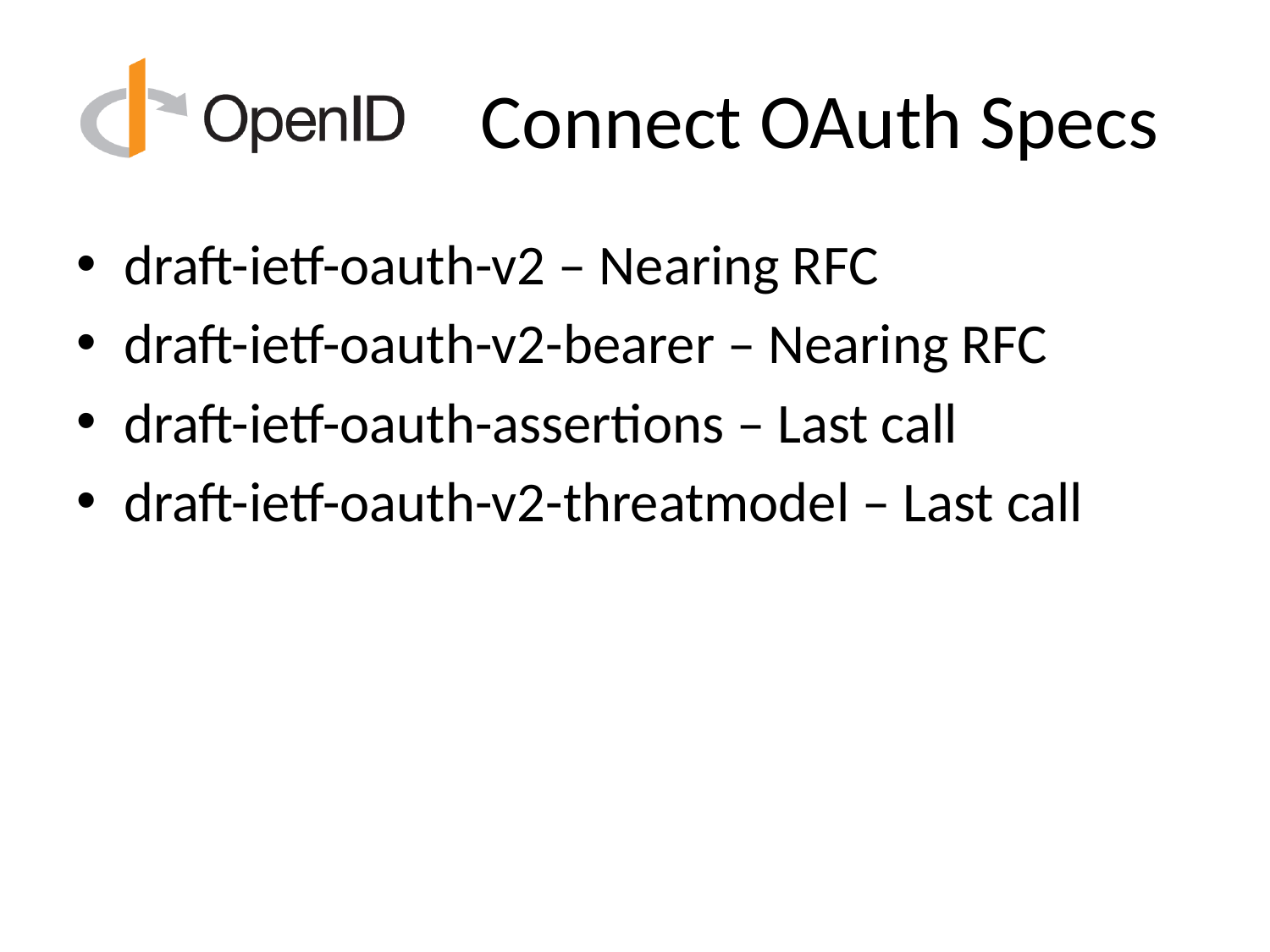

# Connect OAuth Specs
draft-ietf-oauth-v2 – Nearing RFC
draft-ietf-oauth-v2-bearer – Nearing RFC
draft-ietf-oauth-assertions – Last call
draft-ietf-oauth-v2-threatmodel – Last call